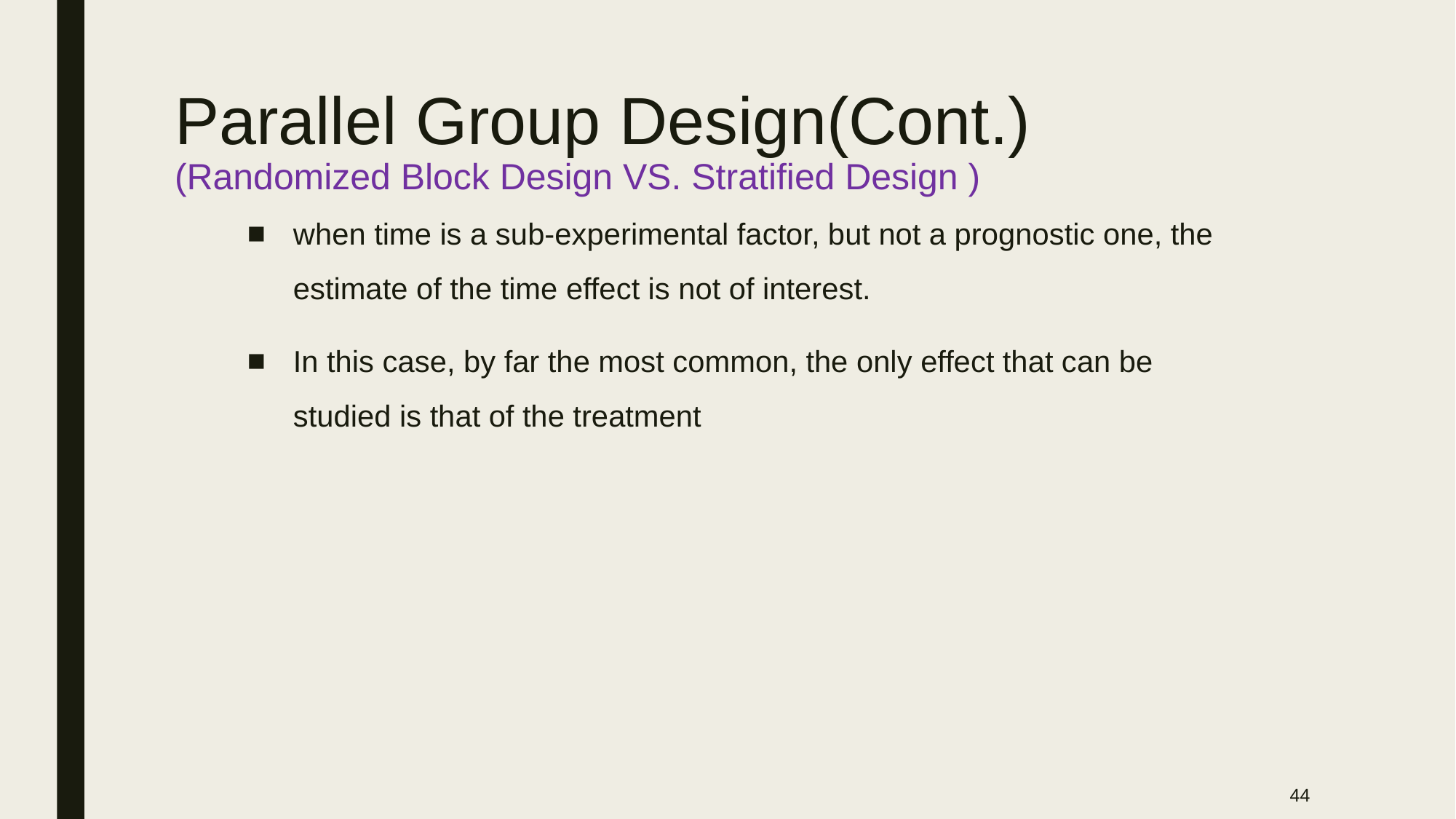

# Parallel Group Design(Cont.) (Randomized Block Design VS. Stratified Design )
when time is a sub-experimental factor, but not a prognostic one, the estimate of the time effect is not of interest.
In this case, by far the most common, the only effect that can be studied is that of the treatment

44